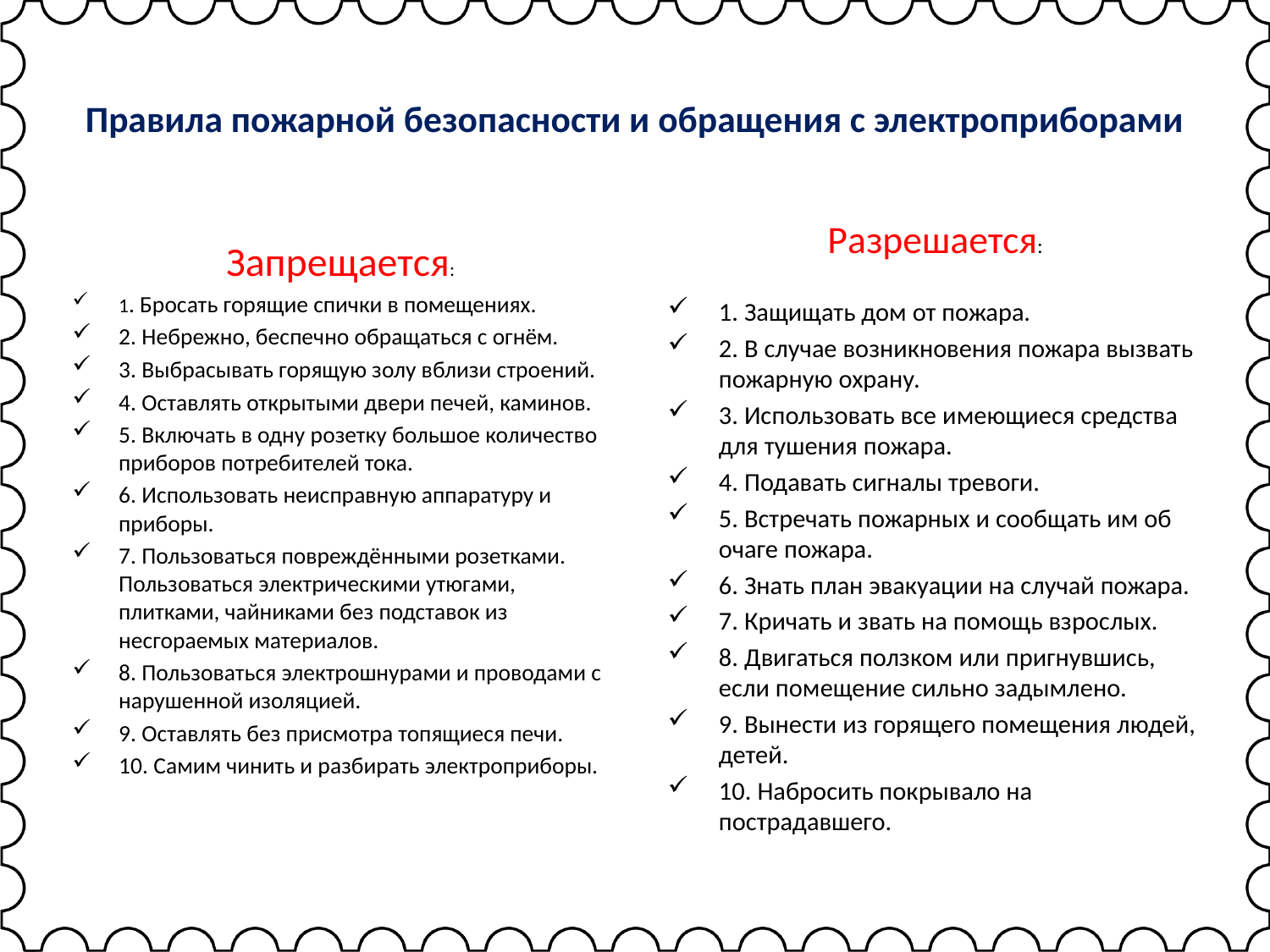

# Правила пожарной безопасности и обращения с электроприборами

Запрещается:
1. Бросать горящие спички в помещениях.
2. Небрежно, беспечно обращаться с огнём.
3. Выбрасывать горящую золу вблизи строений.
4. Оставлять открытыми двери печей, каминов.
5. Включать в одну розетку большое количество приборов потребителей тока.
6. Использовать неисправную аппаратуру и приборы.
7. Пользоваться повреждёнными розетками. Пользоваться электрическими утюгами, плитками, чайниками без подставок из несгораемых материалов.
8. Пользоваться электрошнурами и проводами с нарушенной изоляцией.
9. Оставлять без присмотра топящиеся печи.
10. Самим чинить и разбирать электроприборы.

Разрешается:

1. Защищать дом от пожара.
2. В случае возникновения пожара вызвать пожарную охрану.
3. Использовать все имеющиеся средства для тушения пожара.
4. Подавать сигналы тревоги.
5. Встречать пожарных и сообщать им об очаге пожара.
6. Знать план эвакуации на случай пожара.
7. Кричать и звать на помощь взрослых.
8. Двигаться ползком или пригнувшись, если помещение сильно задымлено.
9. Вынести из горящего помещения людей, детей.
10. Набросить покрывало на пострадавшего.